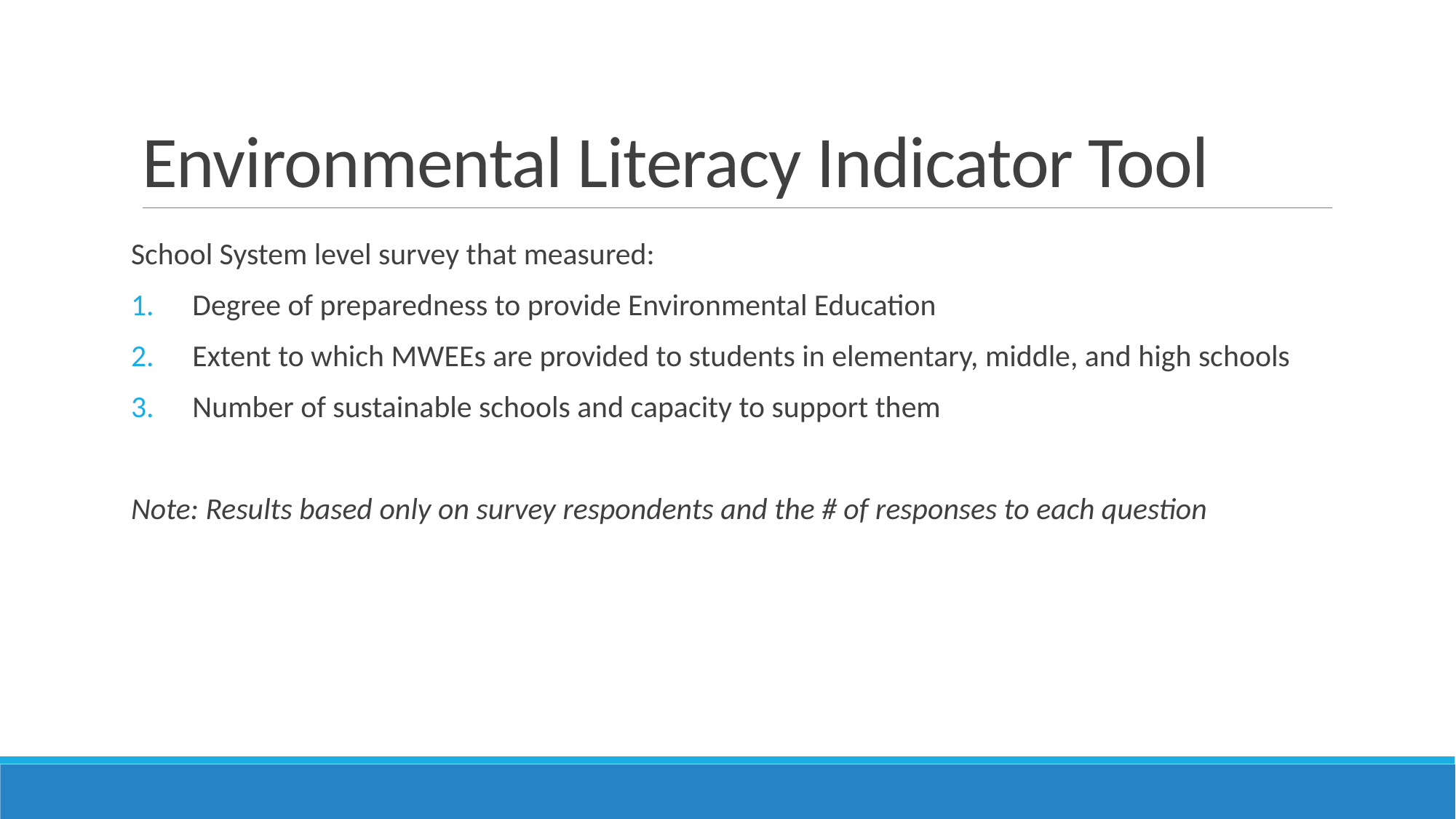

# Environmental Literacy Indicator Tool
School System level survey that measured:
Degree of preparedness to provide Environmental Education
Extent to which MWEEs are provided to students in elementary, middle, and high schools
Number of sustainable schools and capacity to support them

Note: Results based only on survey respondents and the # of responses to each question